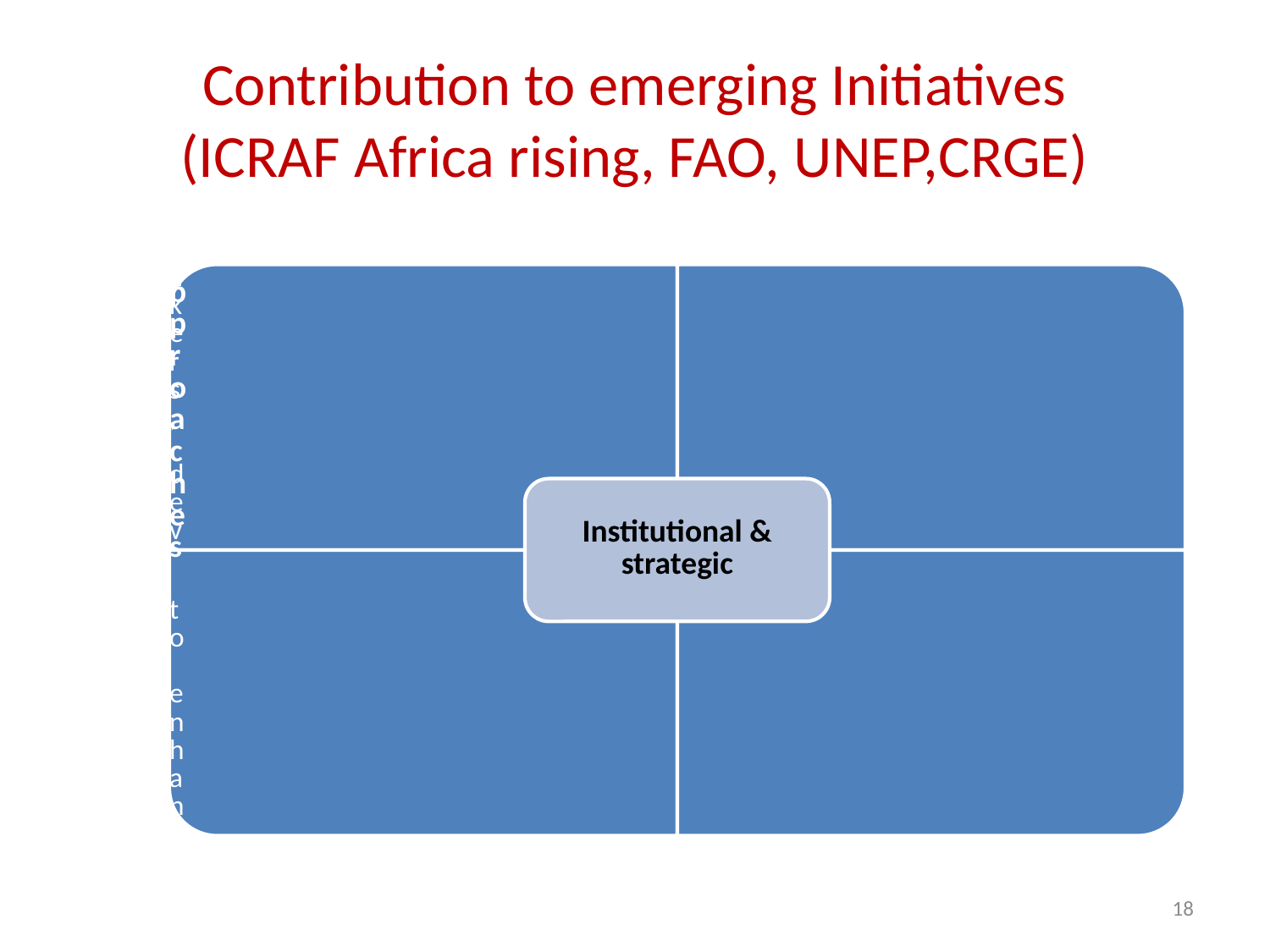

# Contribution to emerging Initiatives (ICRAF Africa rising, FAO, UNEP,CRGE)
Institutional & strategic
18